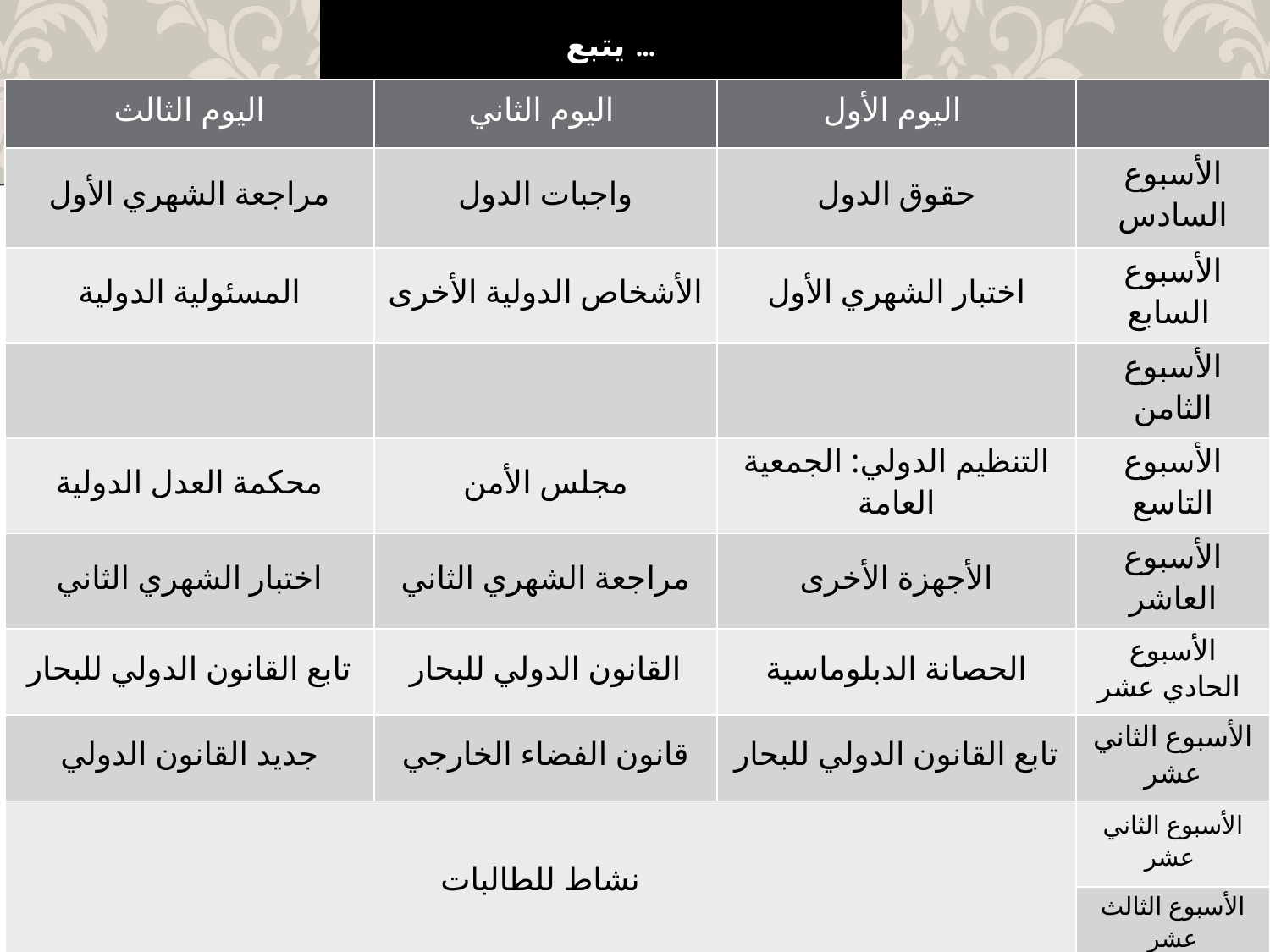

# يتبع ...
| اليوم الثالث | اليوم الثاني | اليوم الأول |  |
| --- | --- | --- | --- |
| مراجعة الشهري الأول | واجبات الدول | حقوق الدول | الأسبوع السادس |
| المسئولية الدولية | الأشخاص الدولية الأخرى | اختبار الشهري الأول | الأسبوع السابع |
|  |  |  | الأسبوع الثامن |
| محكمة العدل الدولية | مجلس الأمن | التنظيم الدولي: الجمعية العامة | الأسبوع التاسع |
| اختبار الشهري الثاني | مراجعة الشهري الثاني | الأجهزة الأخرى | الأسبوع العاشر |
| تابع القانون الدولي للبحار | القانون الدولي للبحار | الحصانة الدبلوماسية | الأسبوع الحادي عشر |
| جديد القانون الدولي | قانون الفضاء الخارجي | تابع القانون الدولي للبحار | الأسبوع الثاني عشر |
| نشاط للطالبات |  |  | الأسبوع الثاني عشر |
|  |  |  | الأسبوع الثالث عشر |
| أسبوع المراجعة لما قبل الاختبارات النهائية |  |  | الأسبوع الرابع عشر |